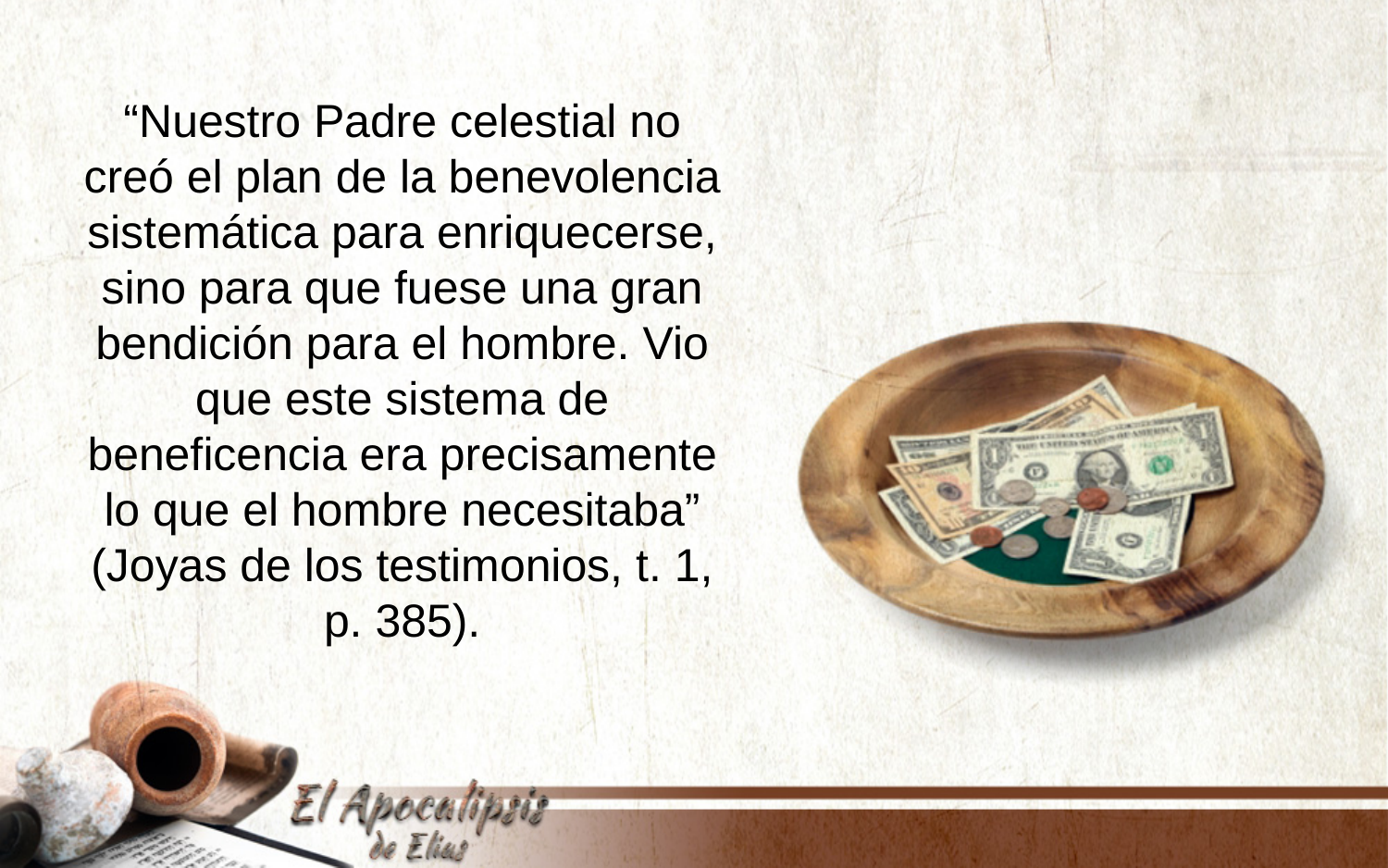

“Nuestro Padre celestial no creó el plan de la benevolencia sistemática para enriquecerse, sino para que fuese una gran bendición para el hombre. Vio que este sistema de beneficencia era precisamente lo que el hombre necesitaba” (Joyas de los testimonios, t. 1, p. 385).